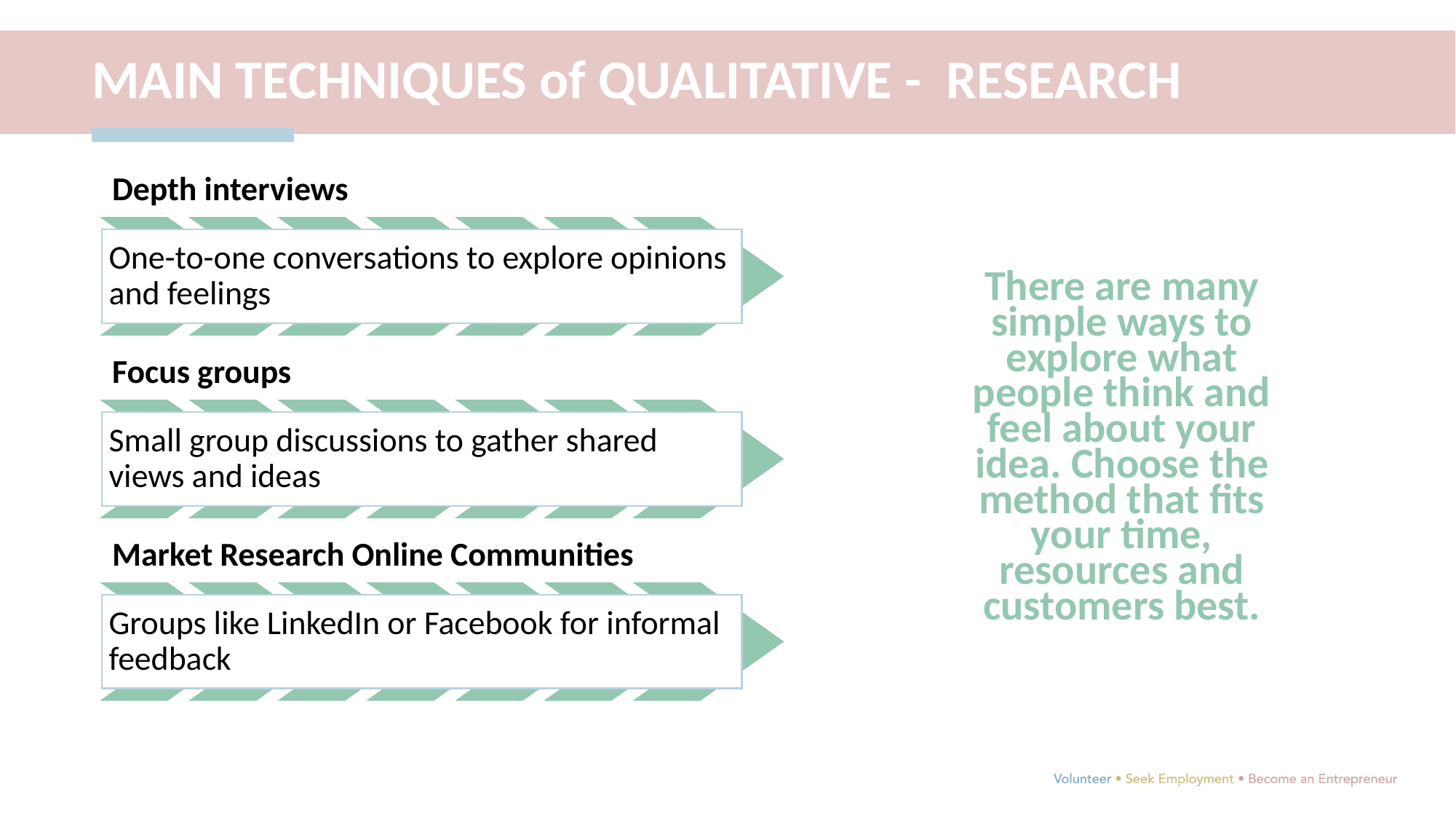

MAIN TECHNIQUES of QUALITATIVE -  RESEARCH

Depth interviews
One-to-one conversations to explore opinions and feelings
Focus groups
Small group discussions to gather shared views and ideas
Market Research Online Communities
Groups like LinkedIn or Facebook for informal feedback
There are many simple ways to explore what people think and feel about your idea. Choose the method that fits your time, resources and customers best.